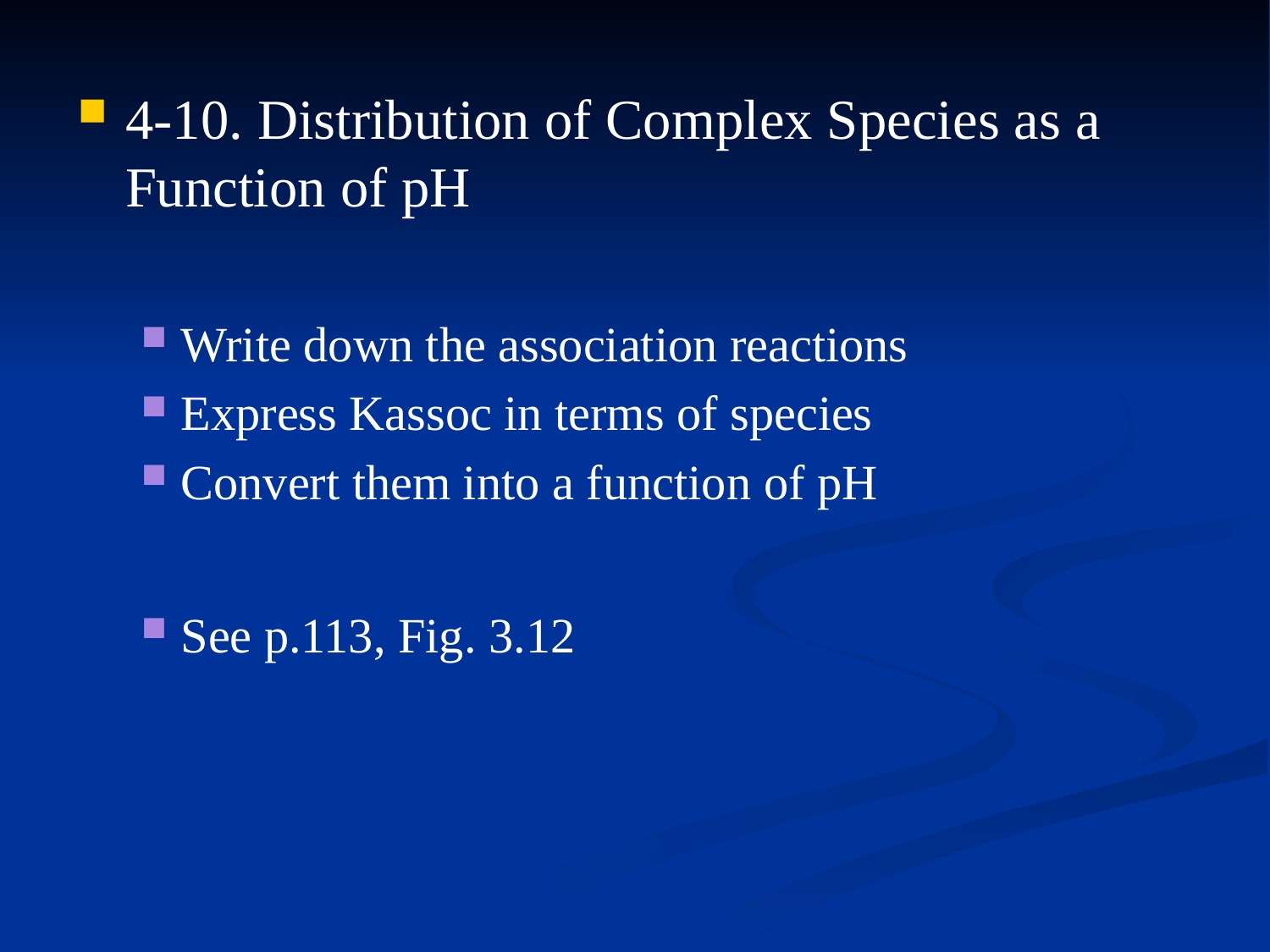

4-10. Distribution of Complex Species as a Function of pH

Write down the association reactions
Express Kassoc in terms of species
Convert them into a function of pH

See p.113, Fig. 3.12